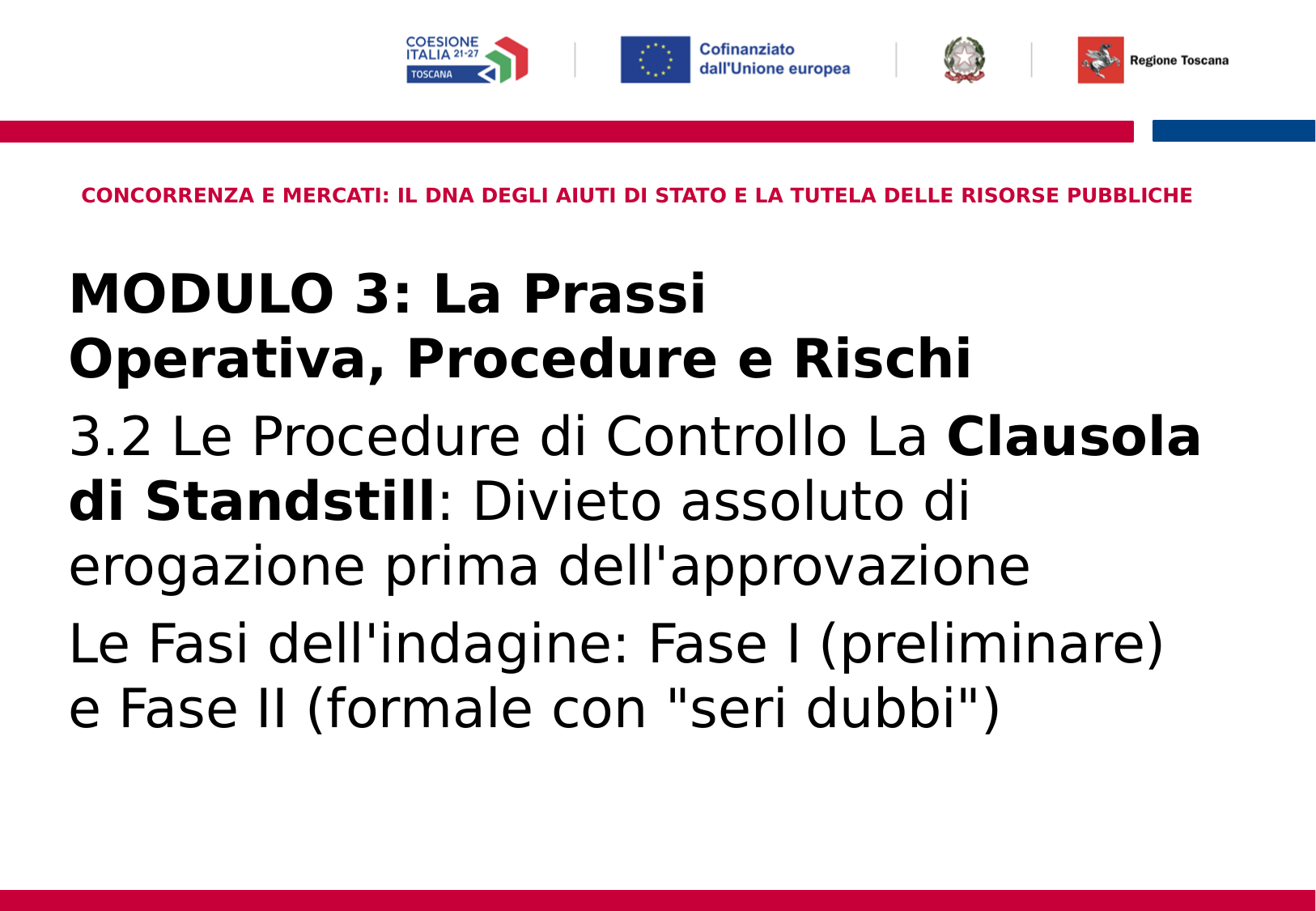

CONCORRENZA E MERCATI: IL DNA DEGLI AIUTI DI STATO E LA TUTELA DELLE RISORSE PUBBLICHE
# MODULO 3: La Prassi Operativa, Procedure e Rischi
3.2 Le Procedure di Controllo La Clausola di Standstill: Divieto assoluto di erogazione prima dell'approvazione
Le Fasi dell'indagine: Fase I (preliminare) e Fase II (formale con "seri dubbi")